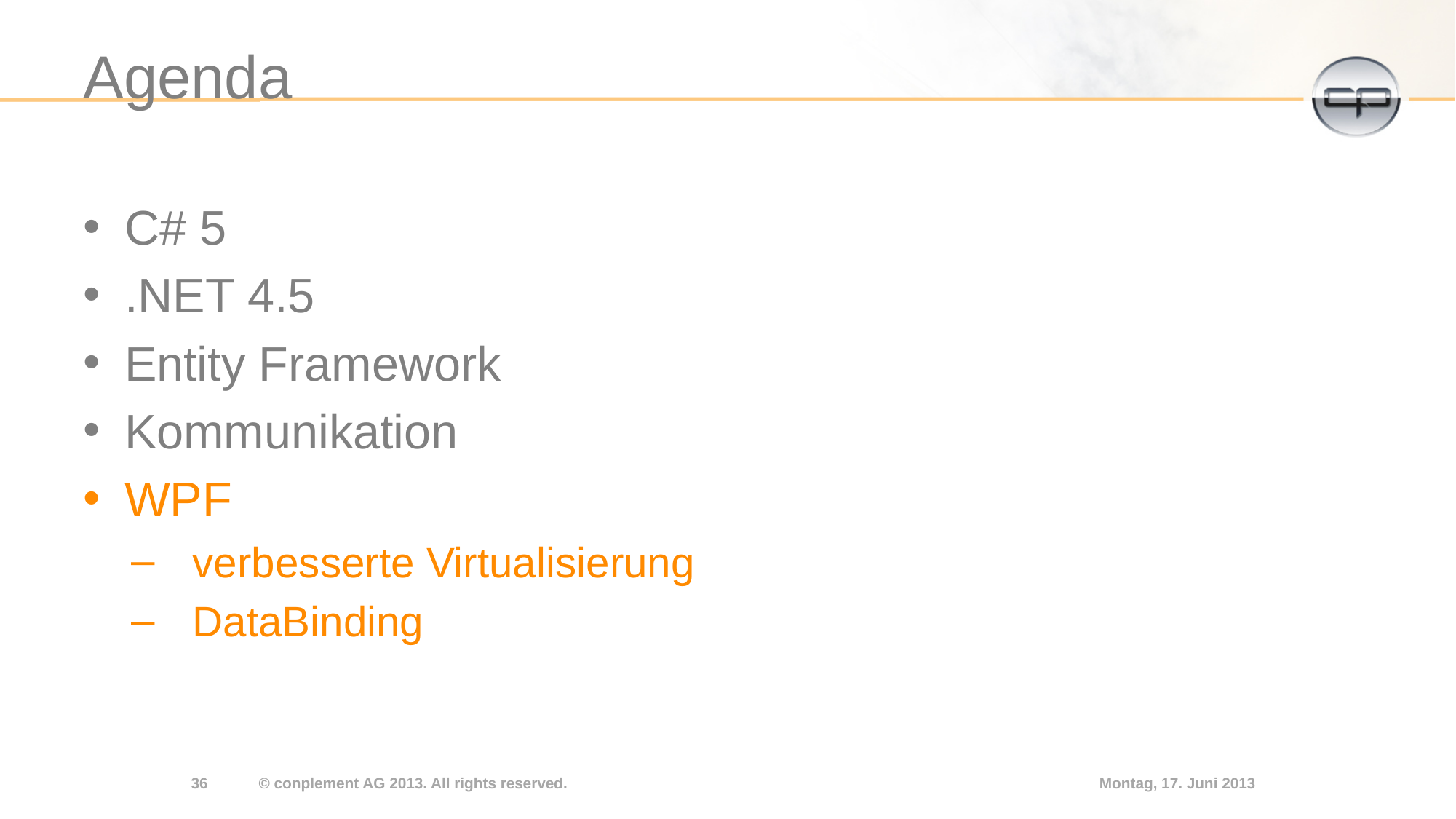

# Agenda
C# 5
.NET 4.5
Entity Framework
Kommunikation
WPF
verbesserte Virtualisierung
DataBinding